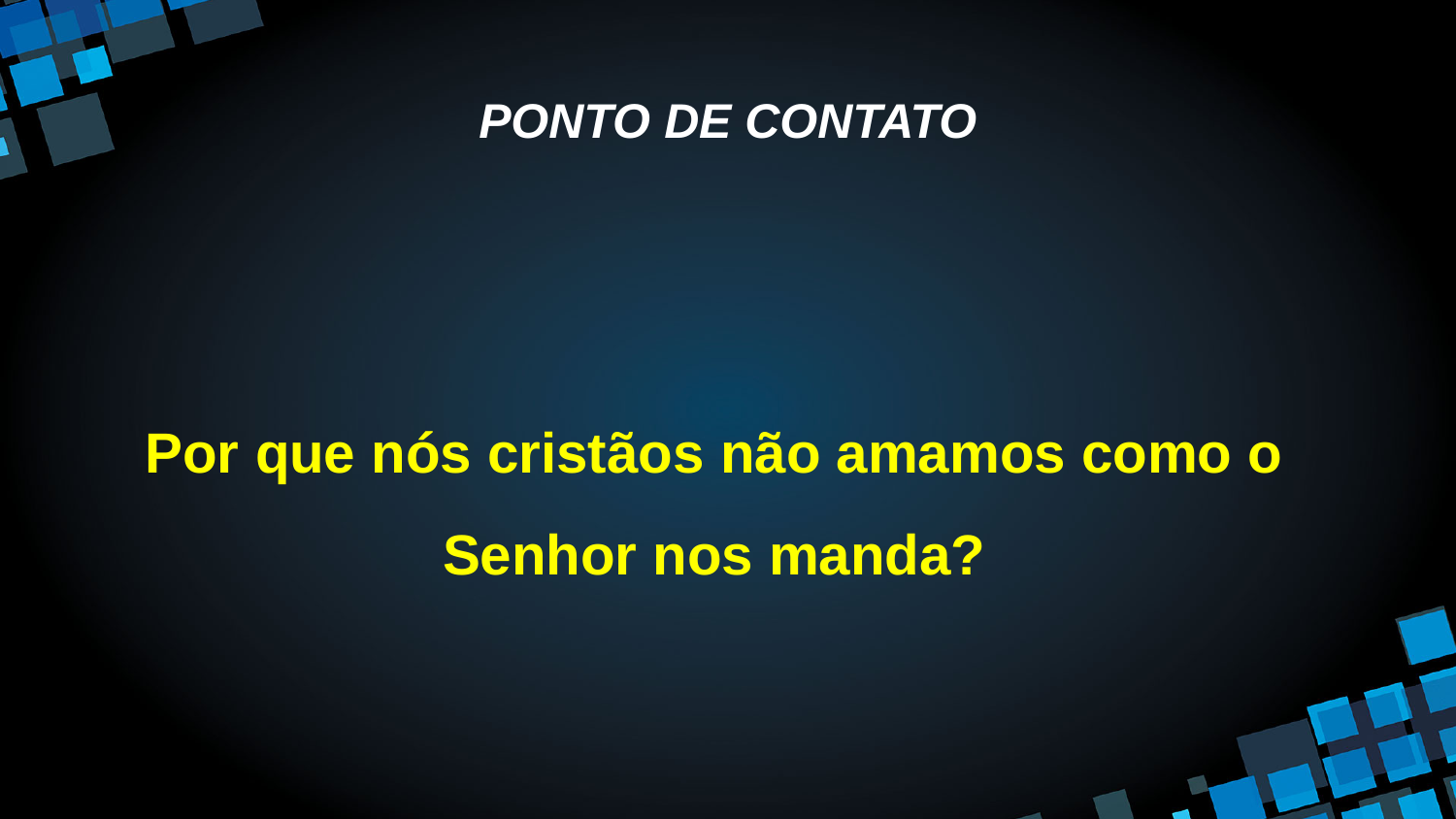

# PONTO DE CONTATO

Por que nós cristãos não amamos como o Senhor nos manda?